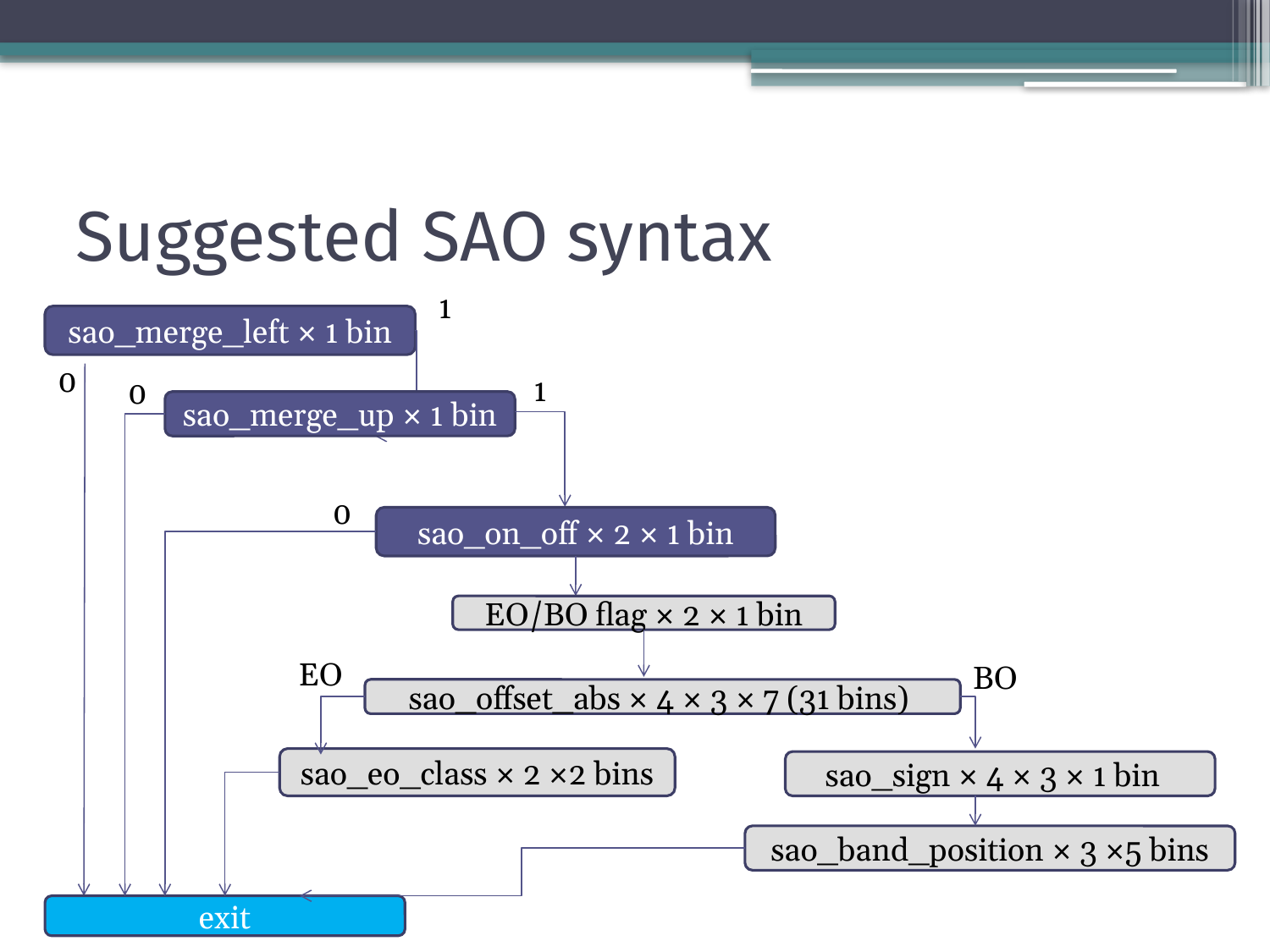

# Suggested SAO syntax
1
sao_merge_left × 1 bin
0
1
0
sao_merge_up × 1 bin
0
sao_on_off × 2 × 1 bin
EO/BO flag × 2 × 1 bin
EO
BO
sao_offset_abs × 4 × 3 × 7 (31 bins)
sao_eo_class × 2 ×2 bins
sao_sign × 4 × 3 × 1 bin
sao_band_position × 3 ×5 bins
exit